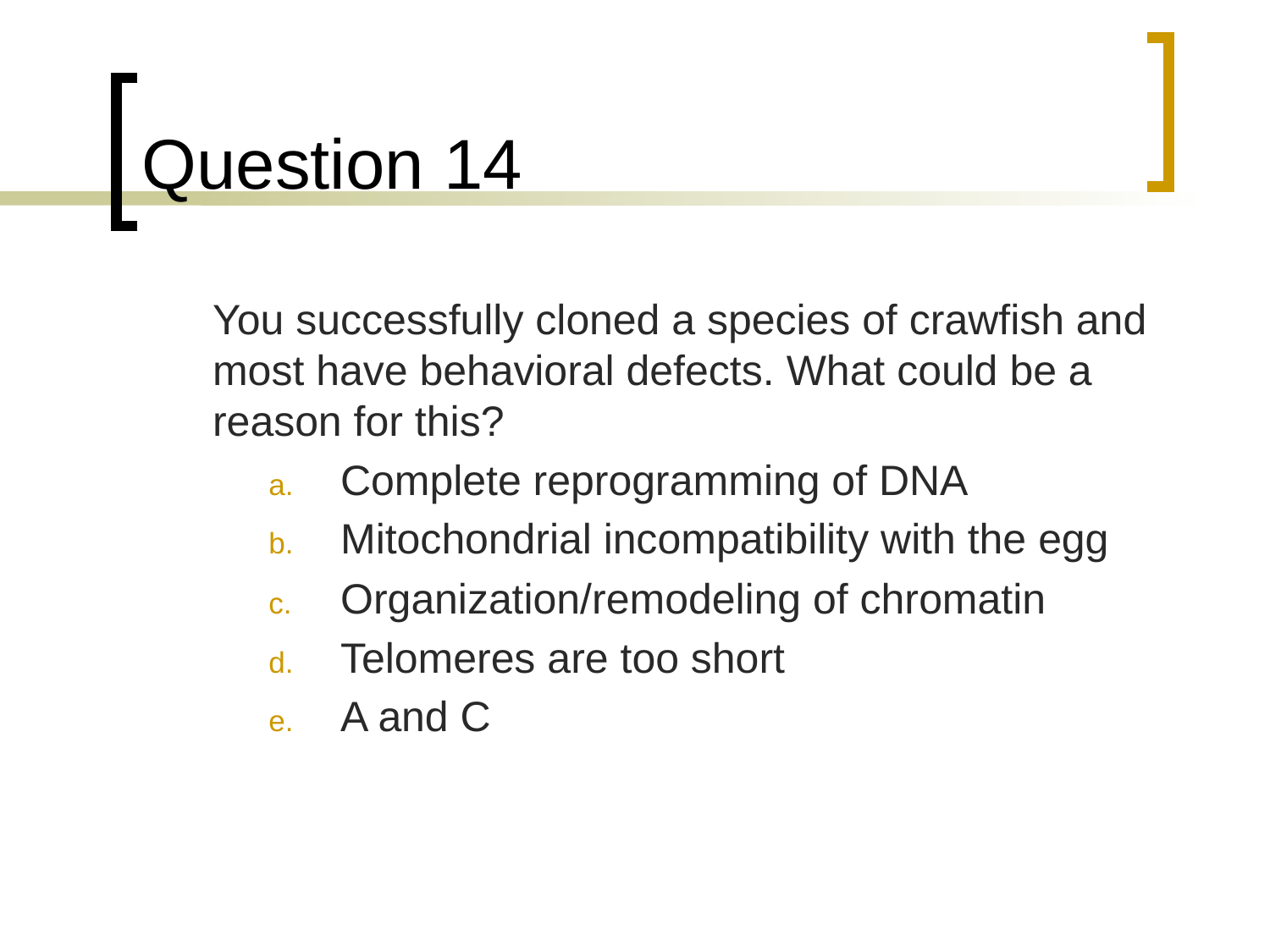

# Question 14
	You successfully cloned a species of crawfish and most have behavioral defects. What could be a reason for this?
Complete reprogramming of DNA
Mitochondrial incompatibility with the egg
Organization/remodeling of chromatin
Telomeres are too short
A and C